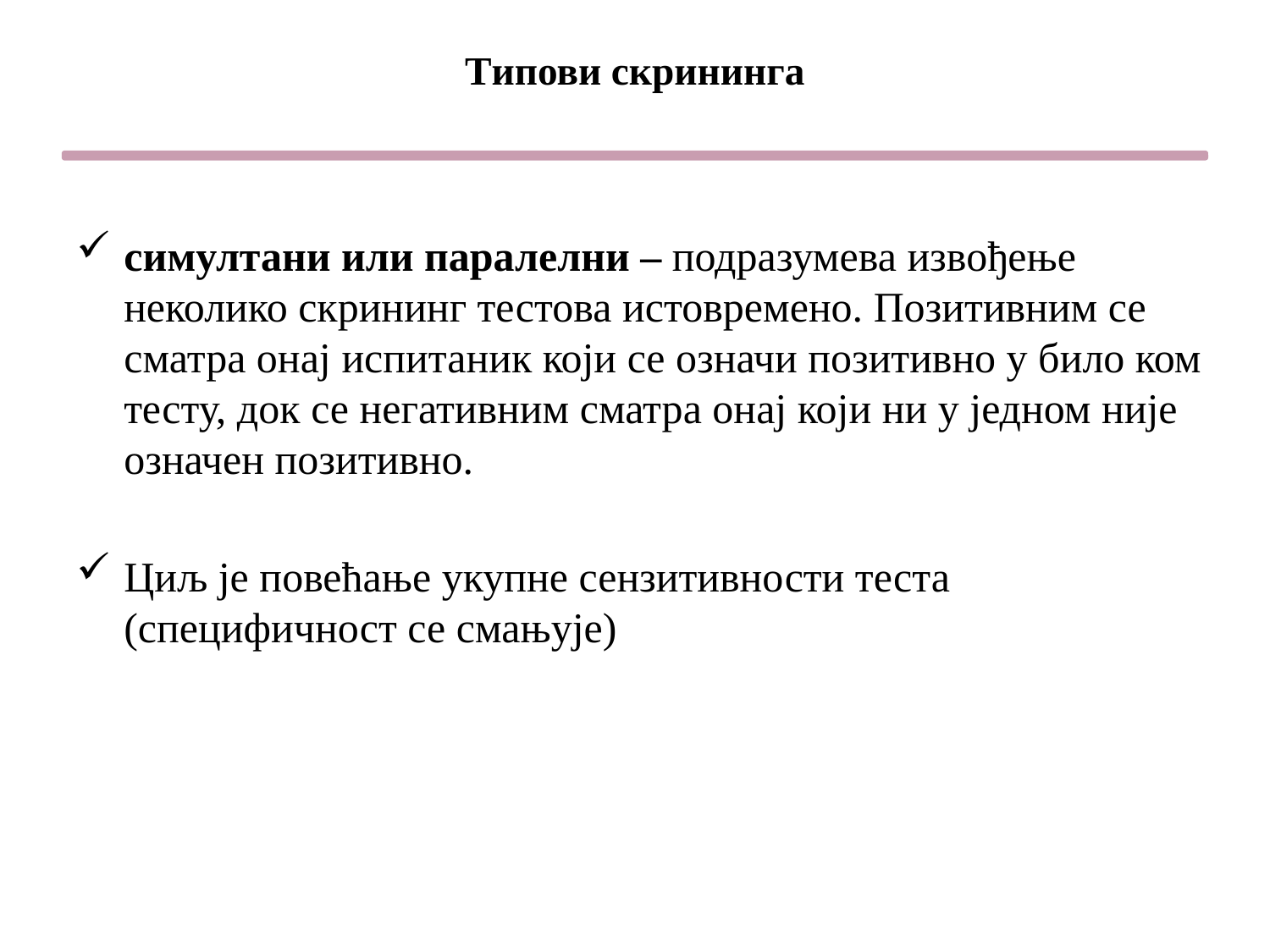

# Tипови скрининга

симултани или паралелни – подразумева извођење неколико скрининг тестова истовремено. Позитивним се сматра онај испитаник који се означи позитивно у било ком тесту, док се негативним сматра онај који ни у једном није означен позитивно.

Циљ је повећање укупне сензитивности теста (специфичност се смањује)